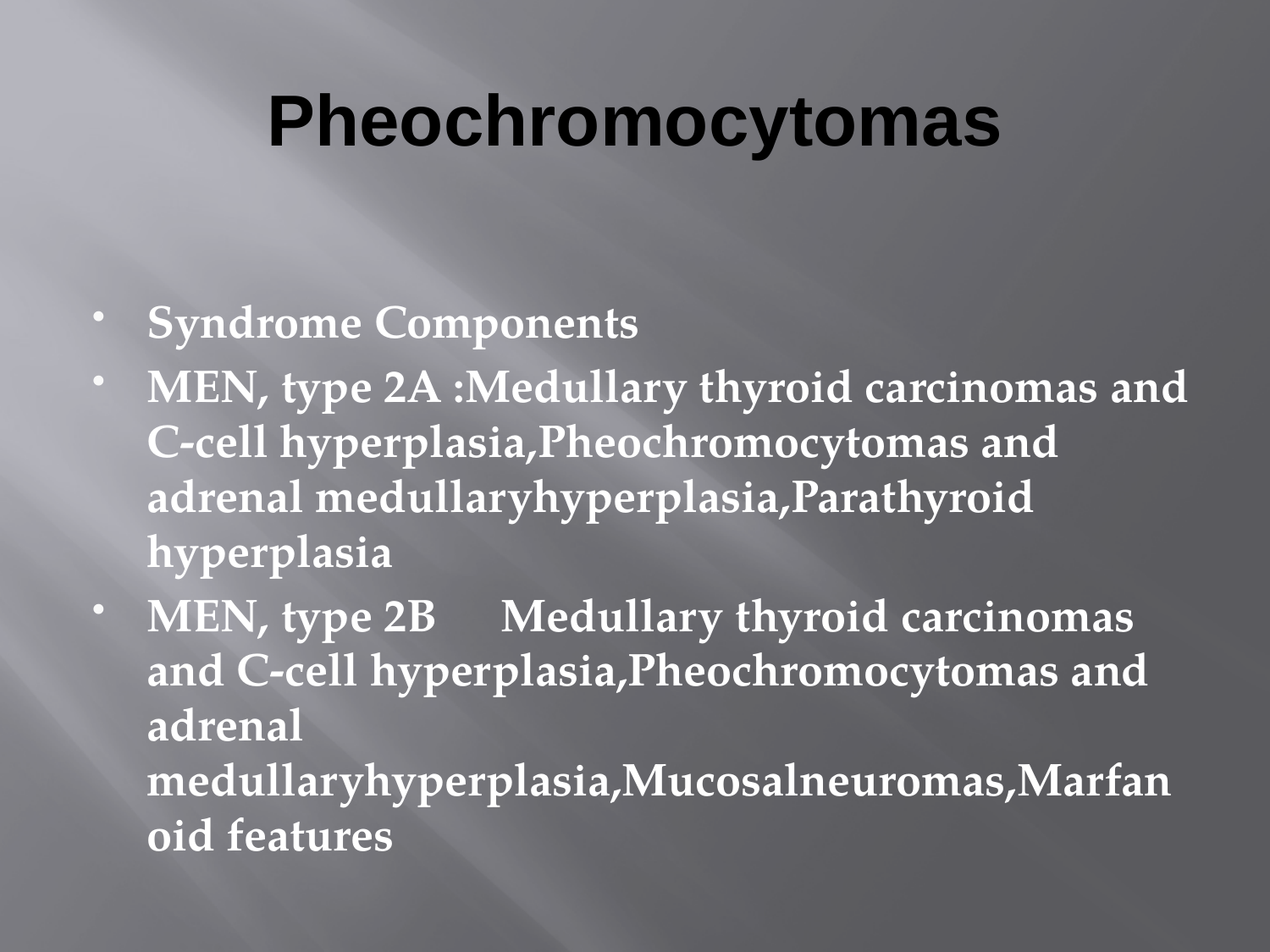

# Pheochromocytomas

Syndrome Components
MEN, type 2A :Medullary thyroid carcinomas and C-cell hyperplasia,Pheochromocytomas and adrenal medullaryhyperplasia,Parathyroid hyperplasia
MEN, type 2B	Medullary thyroid carcinomas and C-cell hyperplasia,Pheochromocytomas and adrenal medullaryhyperplasia,Mucosalneuromas,Marfanoid features